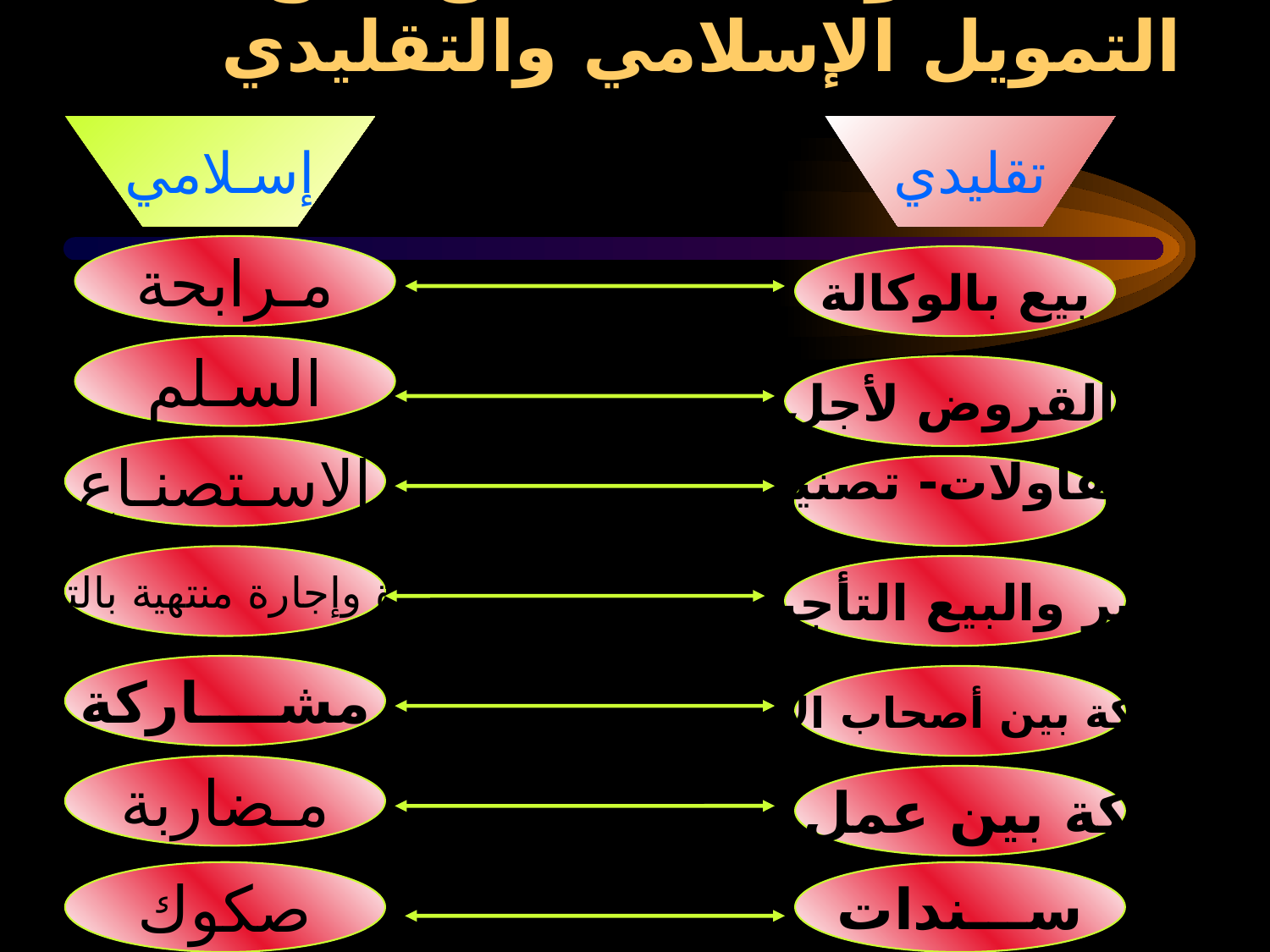

# التشابه والاختلاف بين صيغ التمويل الإسلامي والتقليدي
إسـلامي
تقليدي
مـرابحة
بيع بالوكالة

السـلم
القروض لأجل

الاسـتصنـاع
مقاولات- تصنيع

إجارة وإجارة منتهية بالتمليك
تأجير والبيع التأجيري

مشــــاركة
مشاركة بين أصحاب الأموال

مـضاربة
مشاركة بين عمل ومال

صكوك
ســـندات